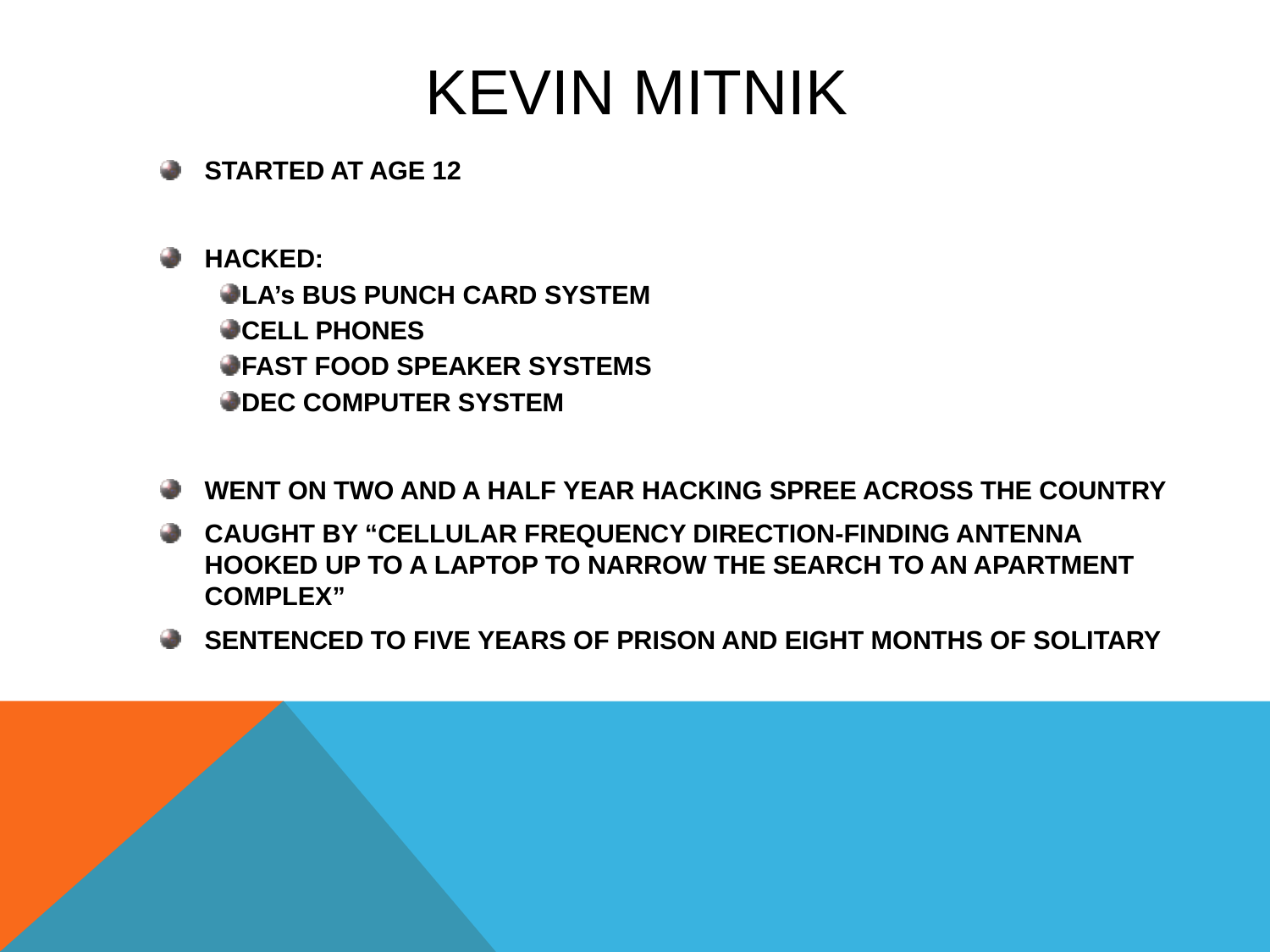

# Kevin mitnik
STARTED AT AGE 12

HACKED:
LA’s BUS PUNCH CARD SYSTEM
CELL PHONES
FAST FOOD SPEAKER SYSTEMS
DEC COMPUTER SYSTEM

WENT ON TWO AND A HALF YEAR HACKING SPREE ACROSS THE COUNTRY
CAUGHT BY “CELLULAR FREQUENCY DIRECTION-FINDING ANTENNA HOOKED UP TO A LAPTOP TO NARROW THE SEARCH TO AN APARTMENT COMPLEX”
SENTENCED TO FIVE YEARS OF PRISON AND EIGHT MONTHS OF SOLITARY